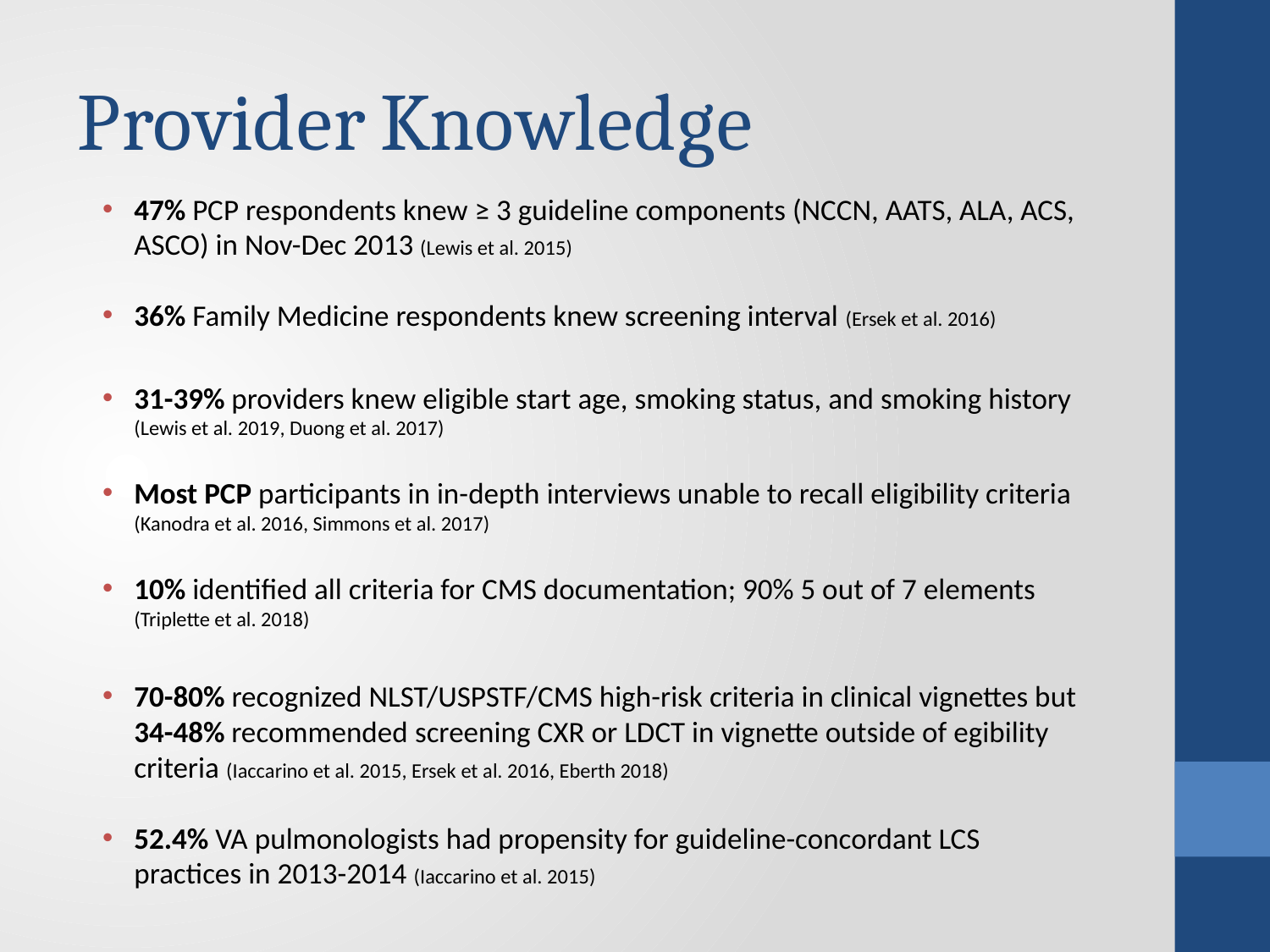

# Provider Knowledge
47% PCP respondents knew ≥ 3 guideline components (NCCN, AATS, ALA, ACS, ASCO) in Nov-Dec 2013 (Lewis et al. 2015)

36% Family Medicine respondents knew screening interval (Ersek et al. 2016)

31-39% providers knew eligible start age, smoking status, and smoking history (Lewis et al. 2019, Duong et al. 2017)

Most PCP participants in in-depth interviews unable to recall eligibility criteria (Kanodra et al. 2016, Simmons et al. 2017)

10% identified all criteria for CMS documentation; 90% 5 out of 7 elements (Triplette et al. 2018)

70-80% recognized NLST/USPSTF/CMS high-risk criteria in clinical vignettes but 34-48% recommended screening CXR or LDCT in vignette outside of egibility criteria (Iaccarino et al. 2015, Ersek et al. 2016, Eberth 2018)

52.4% VA pulmonologists had propensity for guideline-concordant LCS practices in 2013-2014 (Iaccarino et al. 2015)